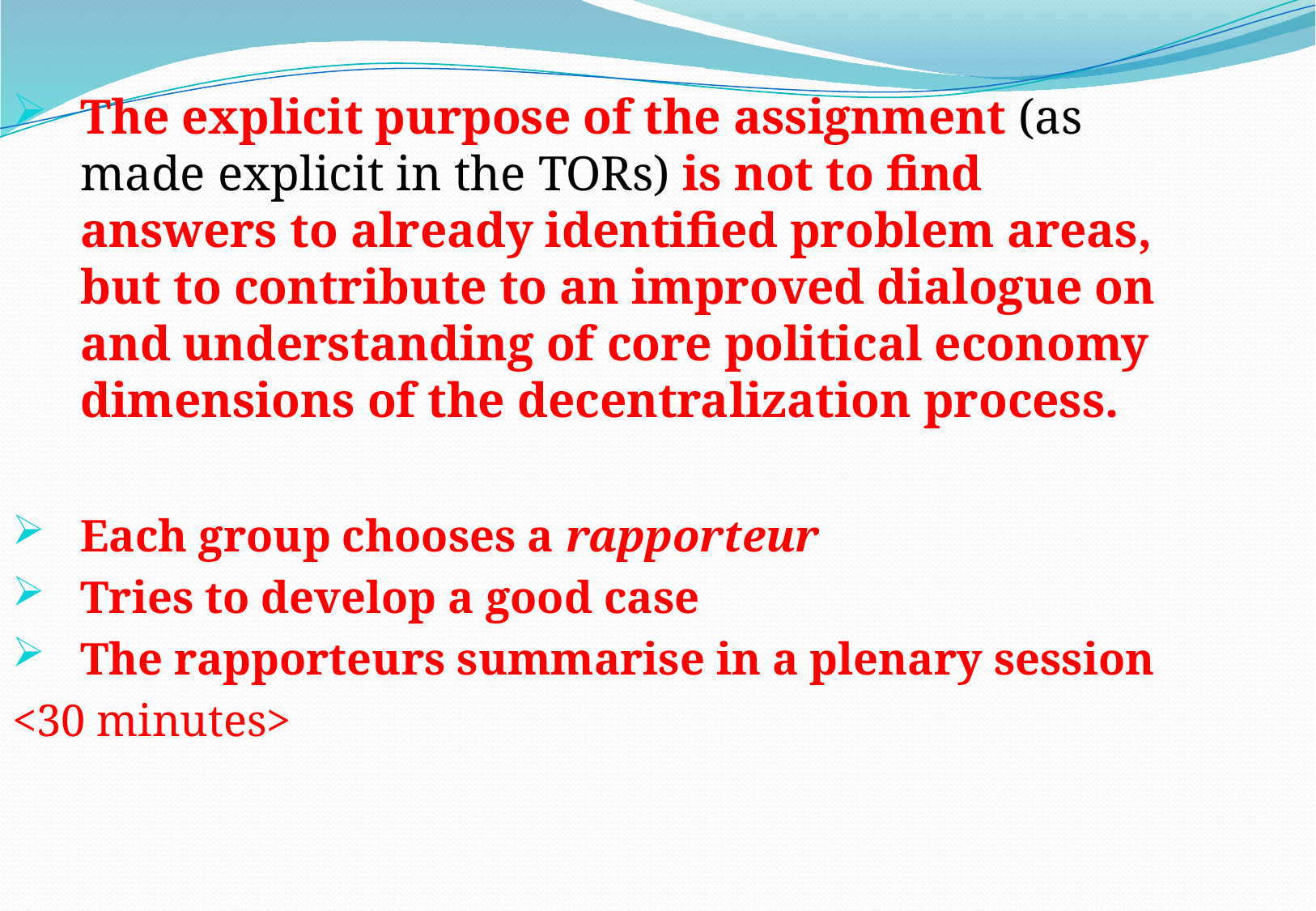

The explicit purpose of the assignment (as made explicit in the TORs) is not to find answers to already identified problem areas, but to contribute to an improved dialogue on and understanding of core political economy dimensions of the decentralization process.

Each group chooses a rapporteur
Tries to develop a good case
The rapporteurs summarise in a plenary session
<30 minutes>